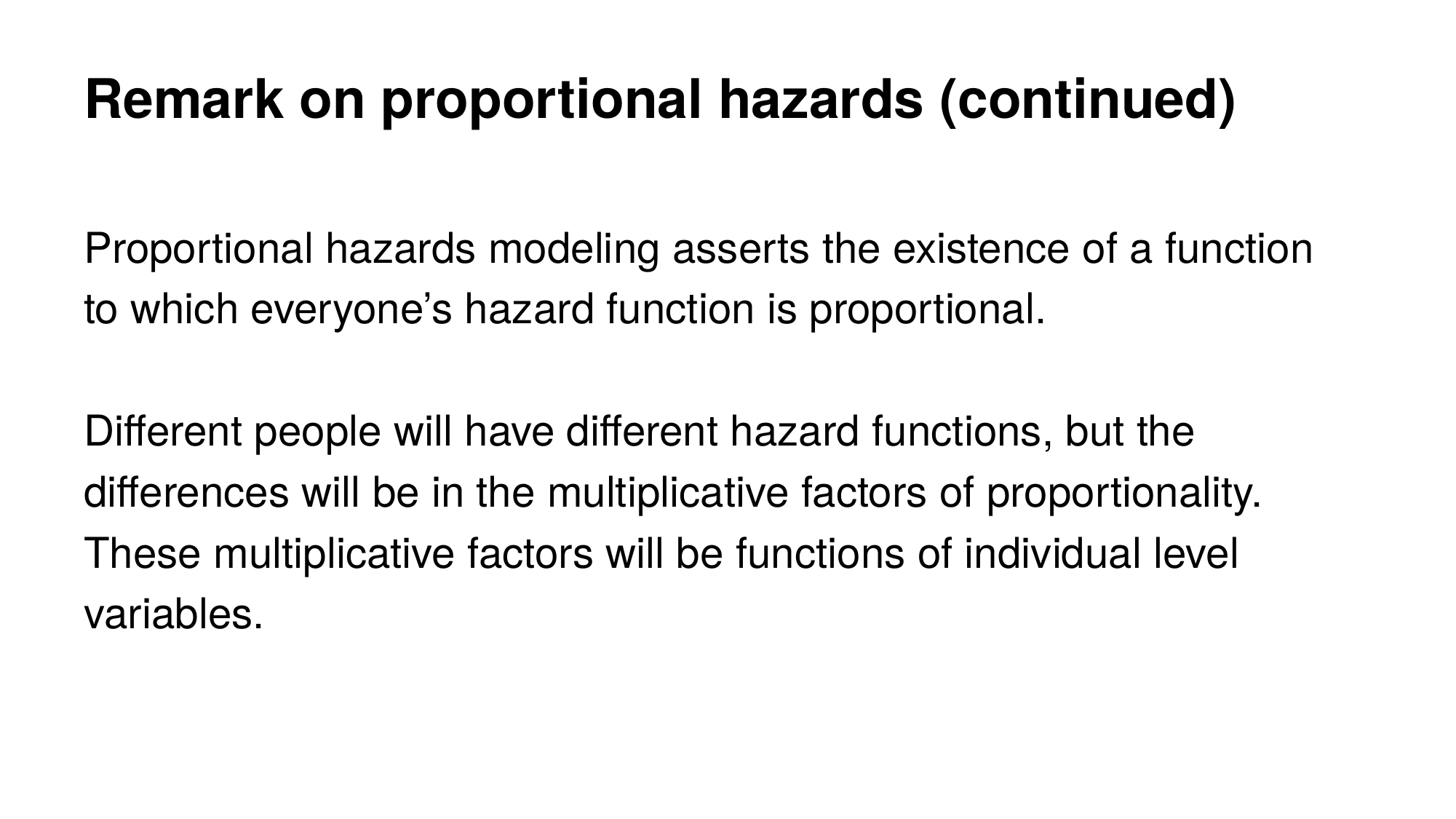

# Remark on proportional hazards (continued)
Proportional hazards modeling asserts the existence of a function to which everyone’s hazard function is proportional.

Different people will have different hazard functions, but the differences will be in the multiplicative factors of proportionality.  These multiplicative factors will be functions of individual level variables.